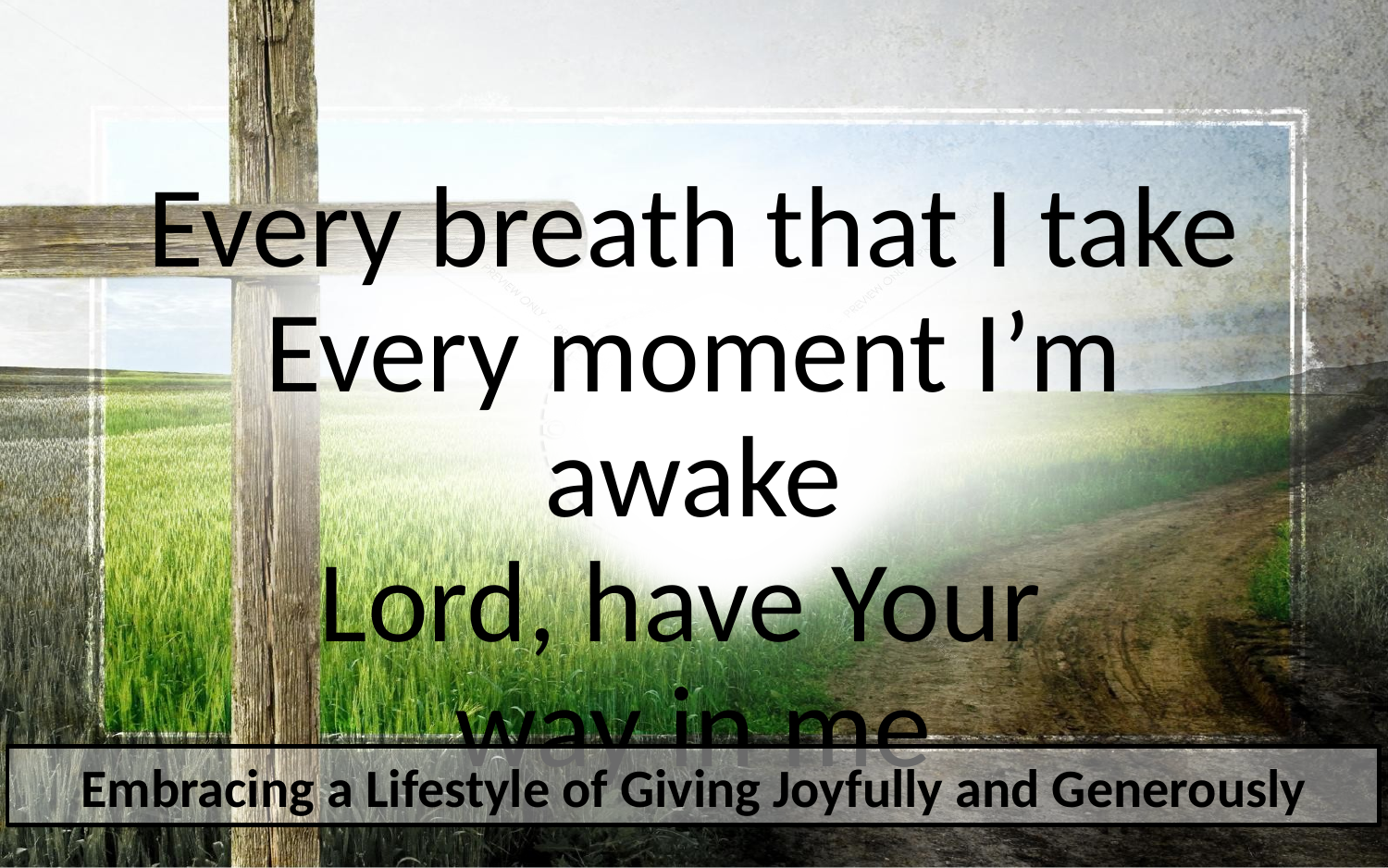

# Every breath that I take Every moment I’m awake Lord, have Your way in me

Embracing a Lifestyle of Giving Joyfully and Generously